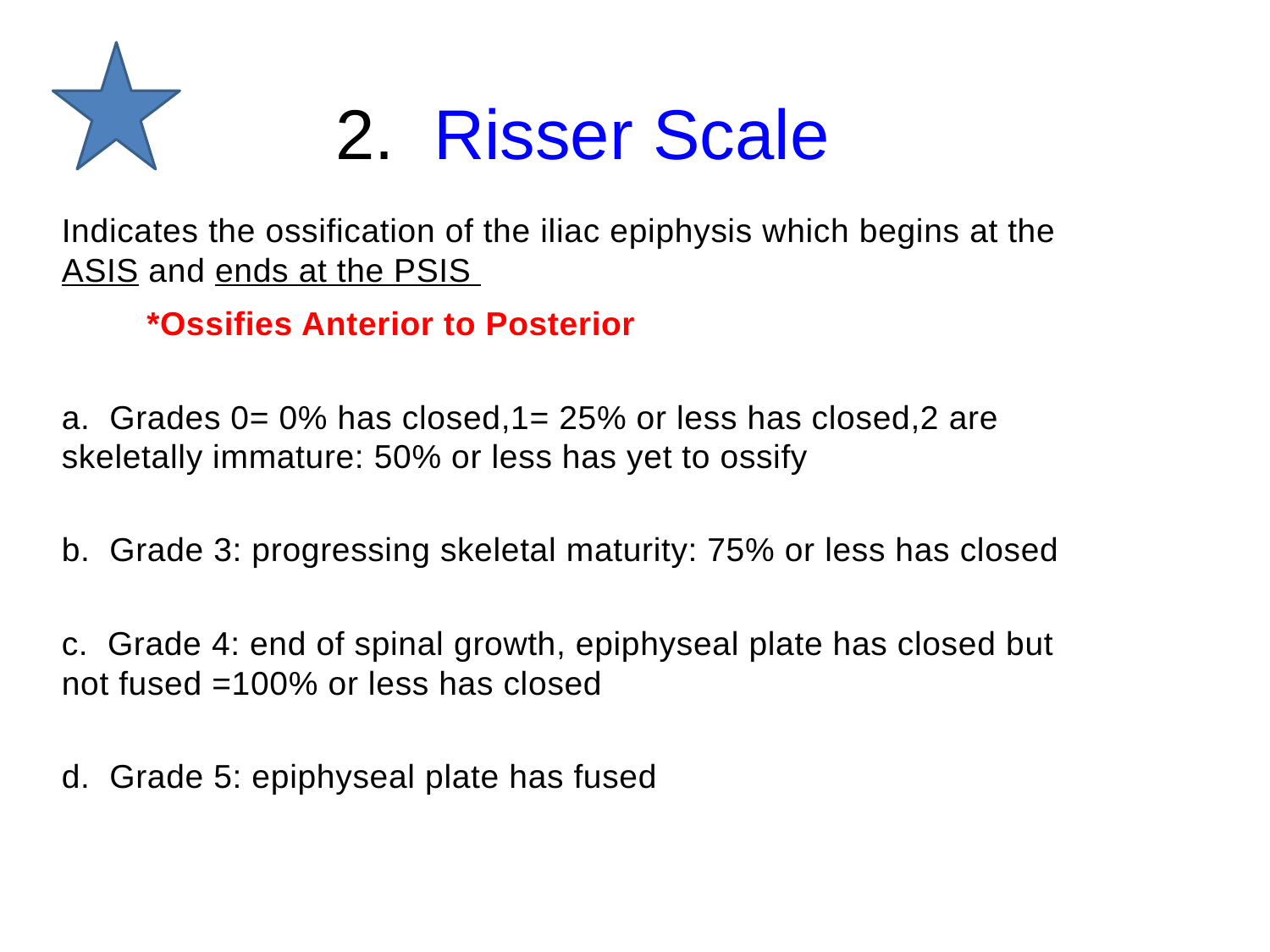

# 2.  Risser Scale

Indicates the ossification of the iliac epiphysis which begins at the ASIS and ends at the PSIS
		*Ossifies Anterior to Posterior
a.  Grades 0= 0% has closed,1= 25% or less has closed,2 are skeletally immature: 50% or less has yet to ossify
b.  Grade 3: progressing skeletal maturity: 75% or less has closed
c.  Grade 4: end of spinal growth, epiphyseal plate has closed but not fused =100% or less has closed
d.  Grade 5: epiphyseal plate has fused